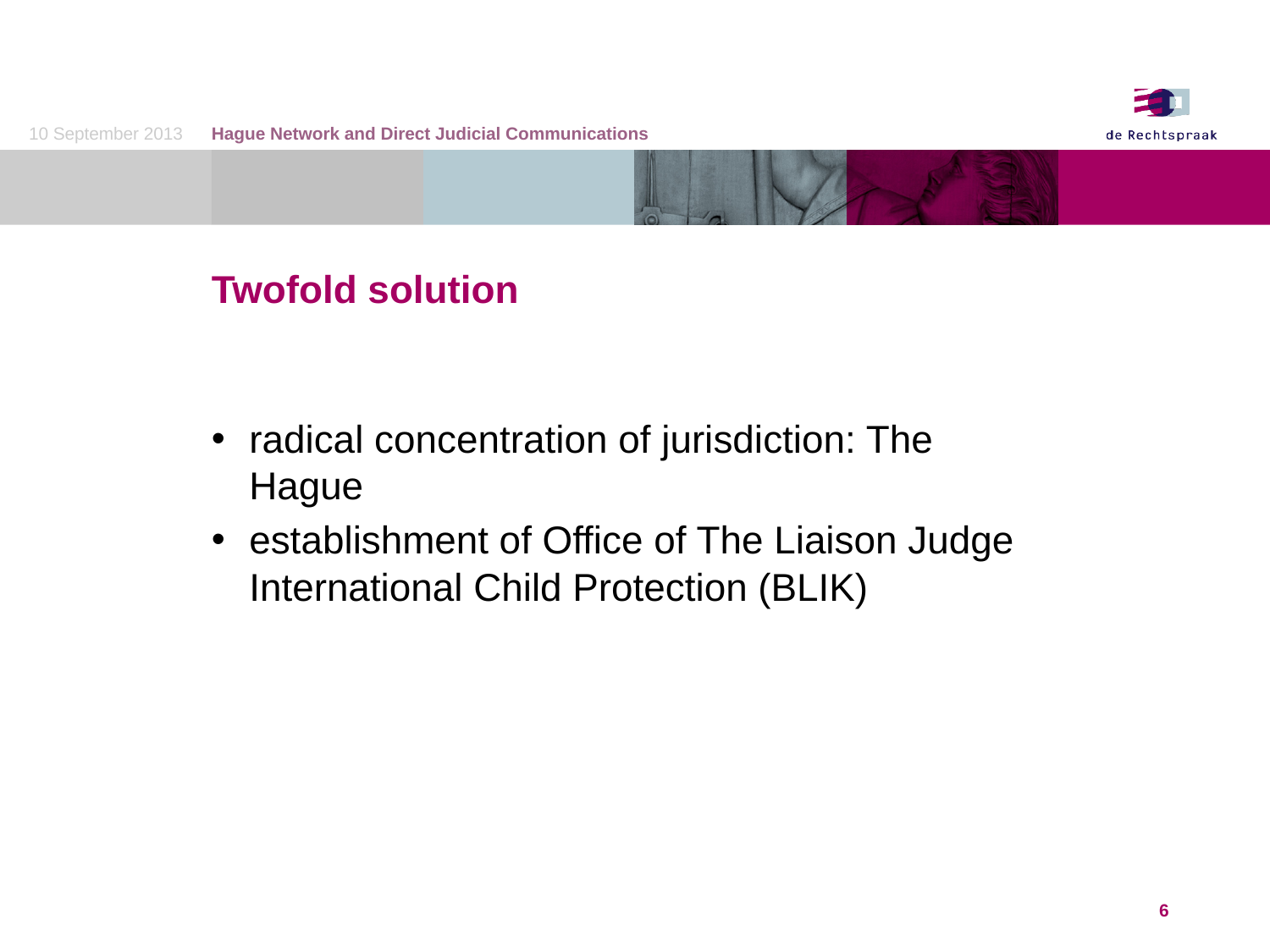

10 September 2013
Hague Network and Direct Judicial Communications
# Twofold solution
radical concentration of jurisdiction: The Hague
establishment of Office of The Liaison Judge International Child Protection (BLIK)

6